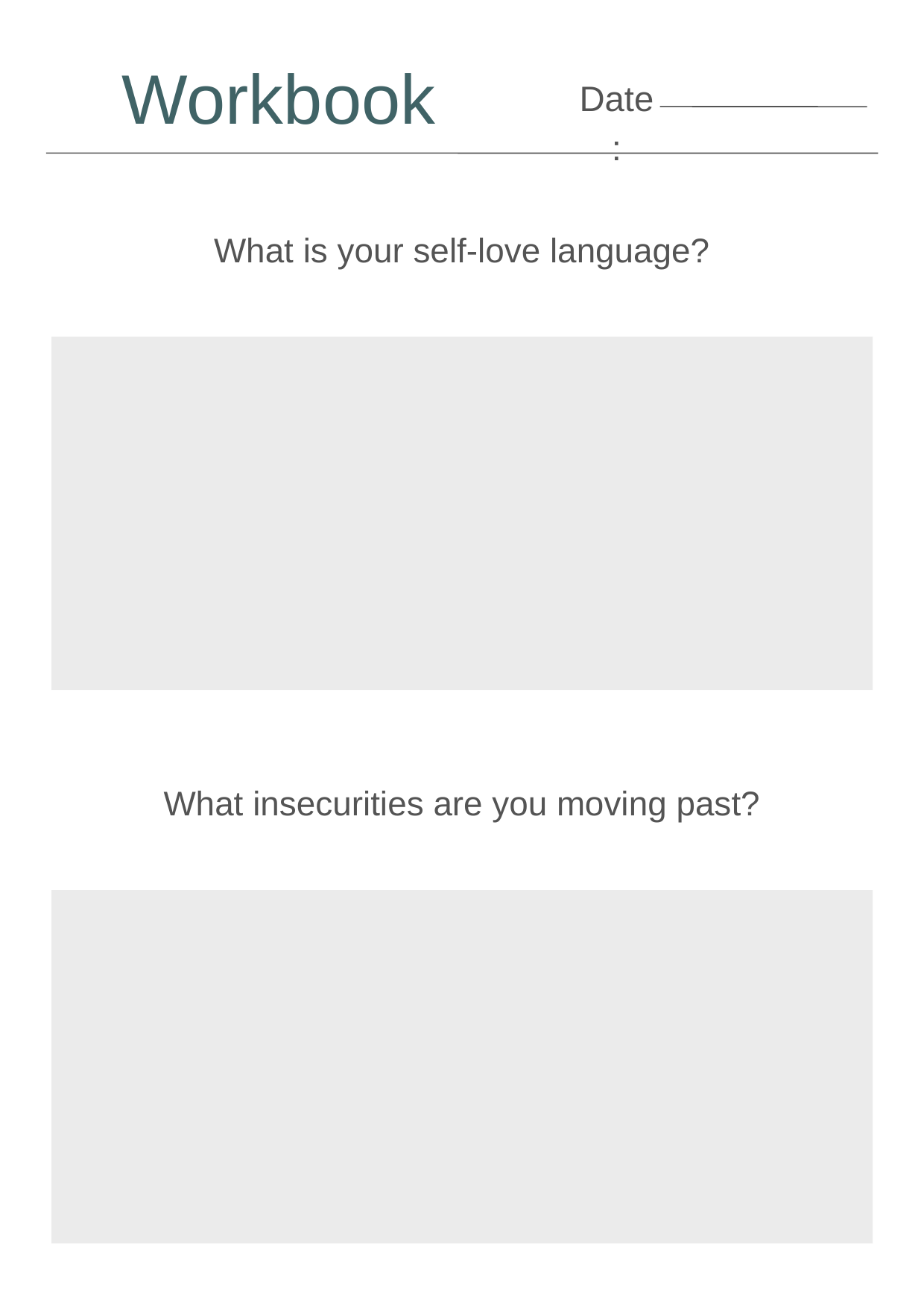

Workbook
Date:

What is your self-love language?

What insecurities are you moving past?